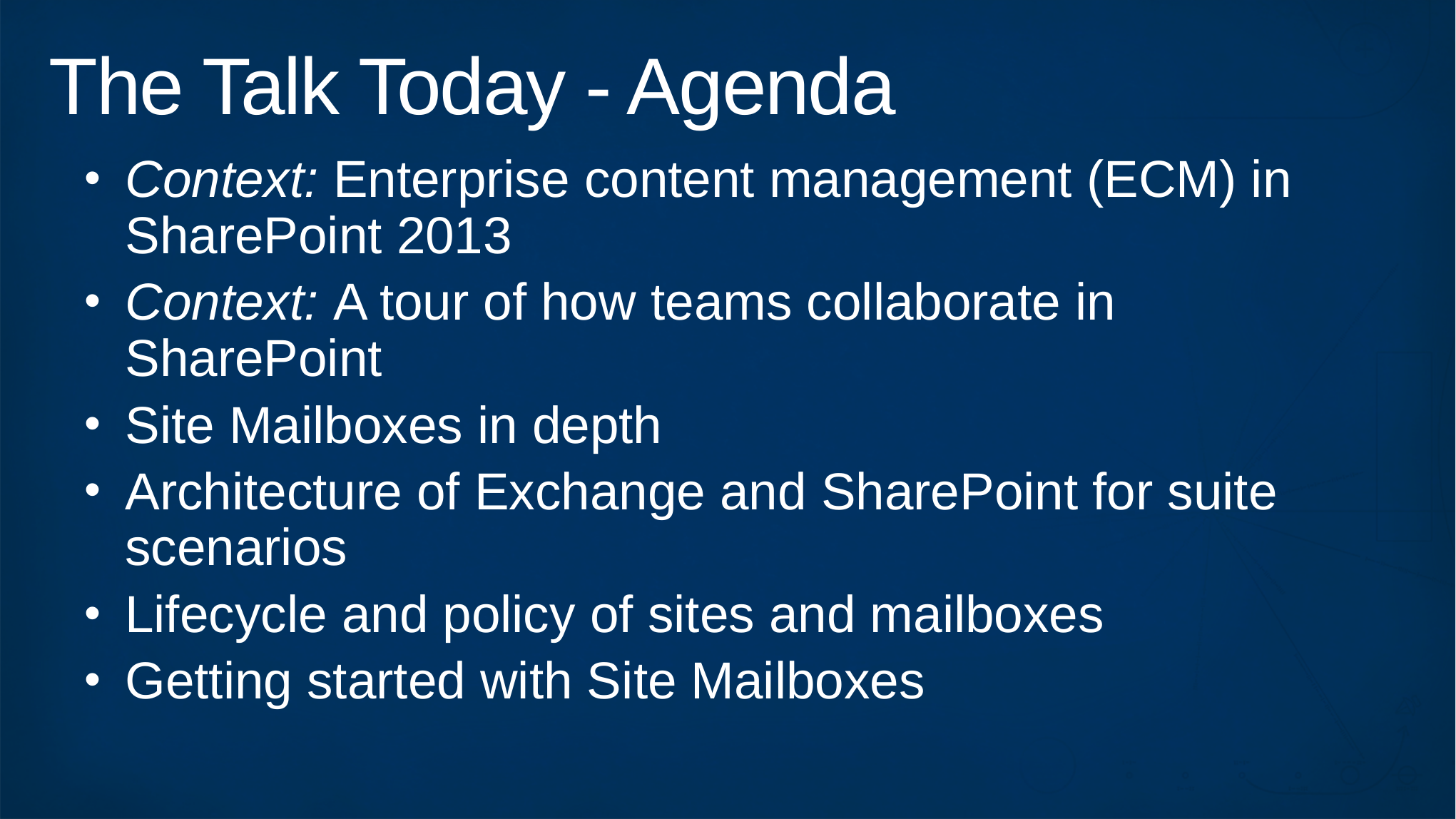

# The Talk Today - Agenda
Context: Enterprise content management (ECM) in SharePoint 2013
Context: A tour of how teams collaborate in SharePoint
Site Mailboxes in depth
Architecture of Exchange and SharePoint for suite scenarios
Lifecycle and policy of sites and mailboxes
Getting started with Site Mailboxes